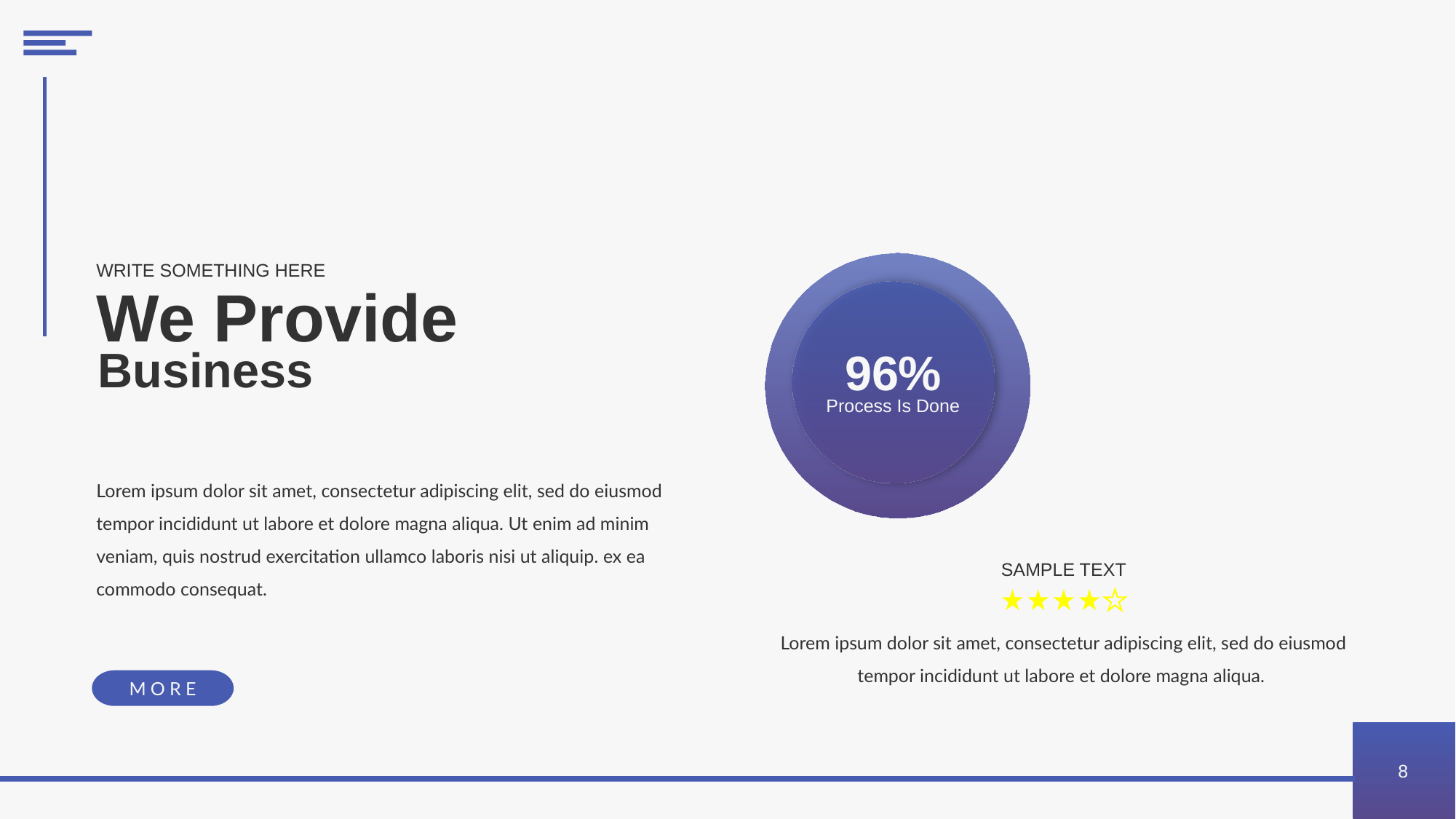

WRITE SOMETHING HERE
We Provide

Business
96%
Process Is Done
Lorem ipsum dolor sit amet, consectetur adipiscing elit, sed do eiusmod tempor incididunt ut labore et dolore magna aliqua. Ut enim ad minim veniam, quis nostrud exercitation ullamco laboris nisi ut aliquip. ex ea commodo consequat.
SAMPLE TEXT

Lorem ipsum dolor sit amet, consectetur adipiscing elit, sed do eiusmod tempor incididunt ut labore et dolore magna aliqua.
MORE